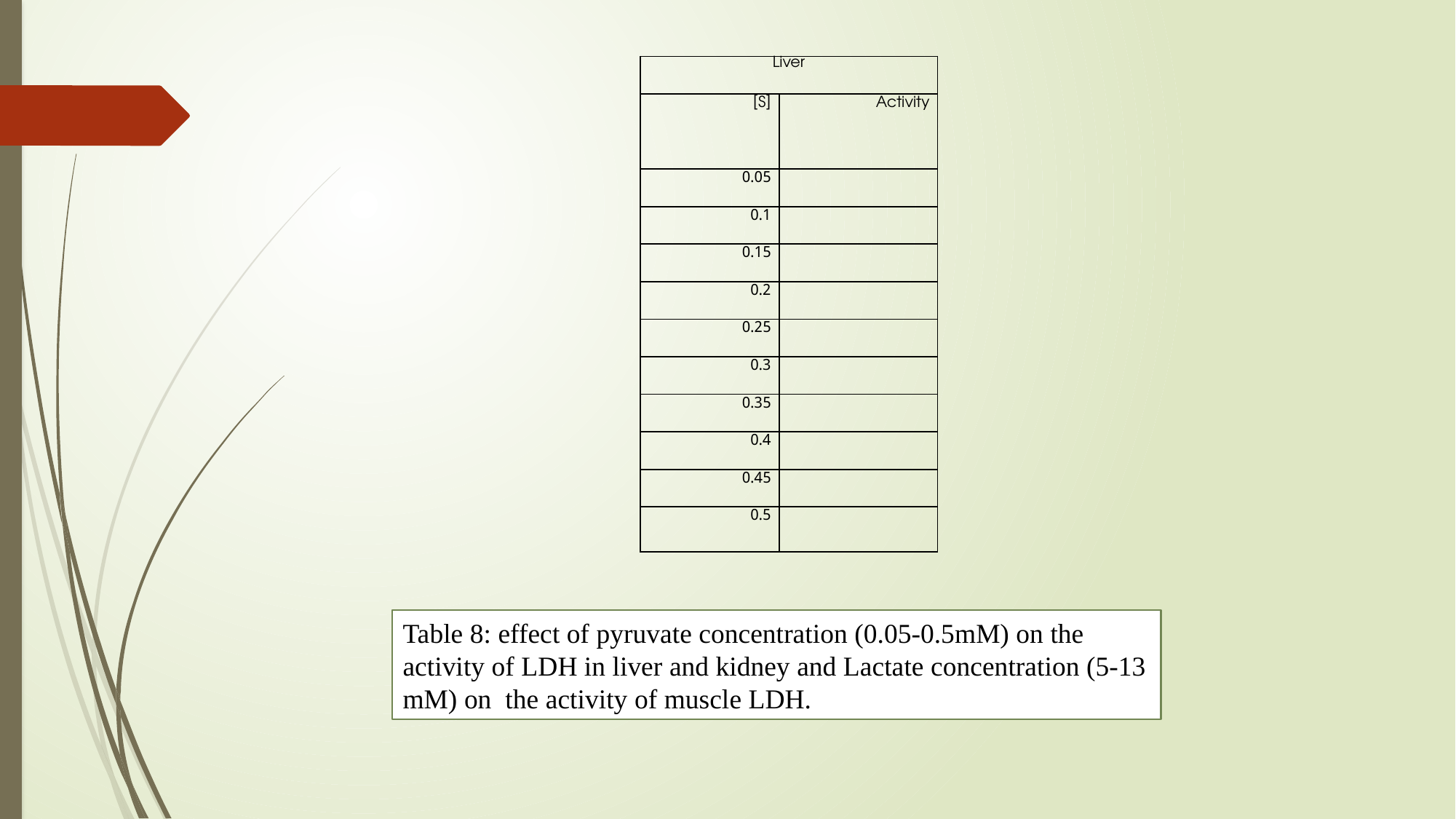

| Liver |  |
| --- | --- |
| [S] | Activity |
| 0.05 |  |
| 0.1 |  |
| 0.15 |  |
| 0.2 |  |
| 0.25 |  |
| 0.3 |  |
| 0.35 |  |
| 0.4 |  |
| 0.45 |  |
| 0.5 |  |
Table 8: effect of pyruvate concentration (0.05-0.5mM) on the activity of LDH in liver and kidney and Lactate concentration (5-13 mM) on  the activity of muscle LDH.